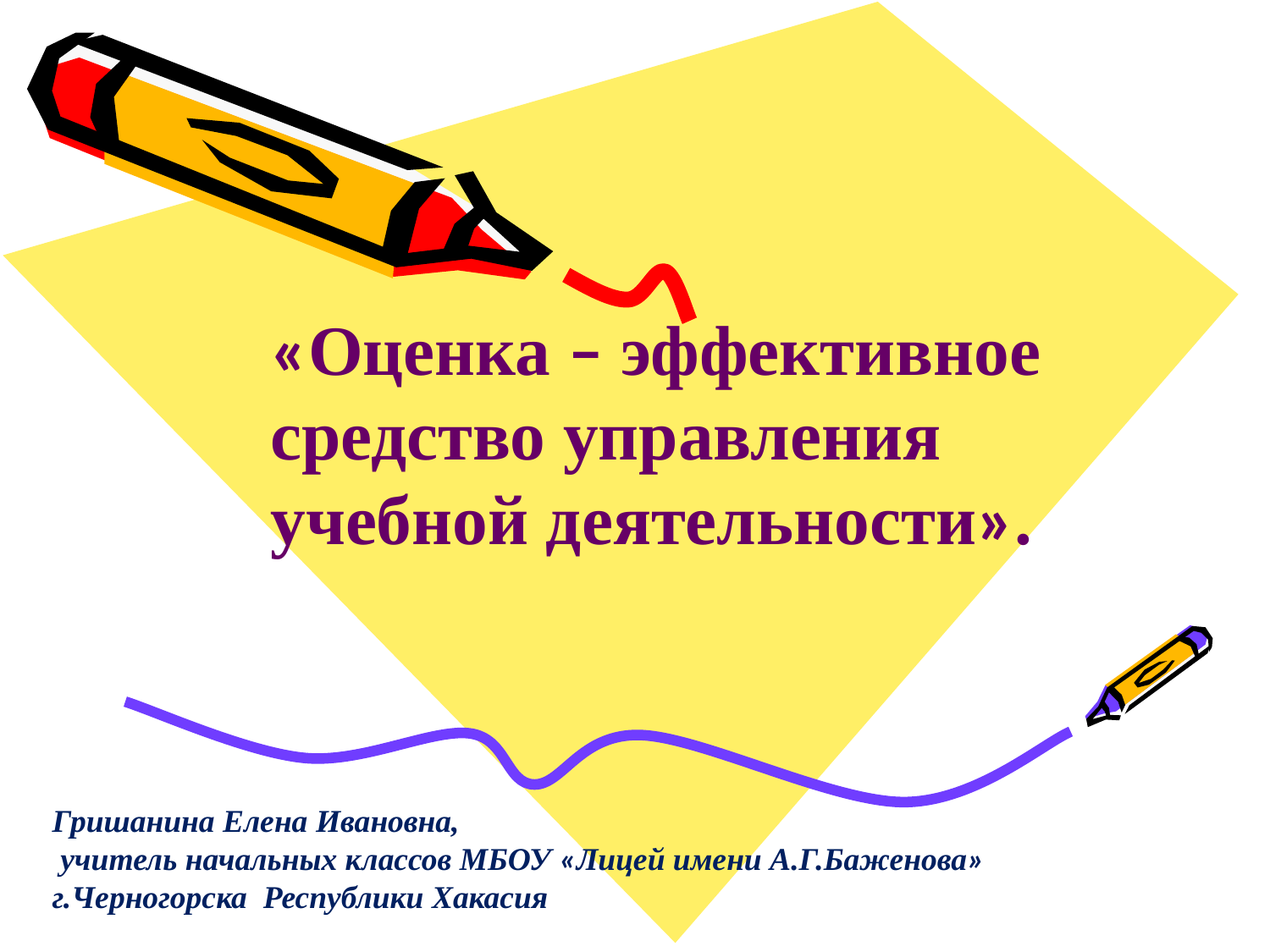

«Оценка – эффективное средство управления учебной деятельности».
Гришанина Елена Ивановна,
 учитель начальных классов МБОУ «Лицей имени А.Г.Баженова»
г.Черногорска  Республики Хакасия